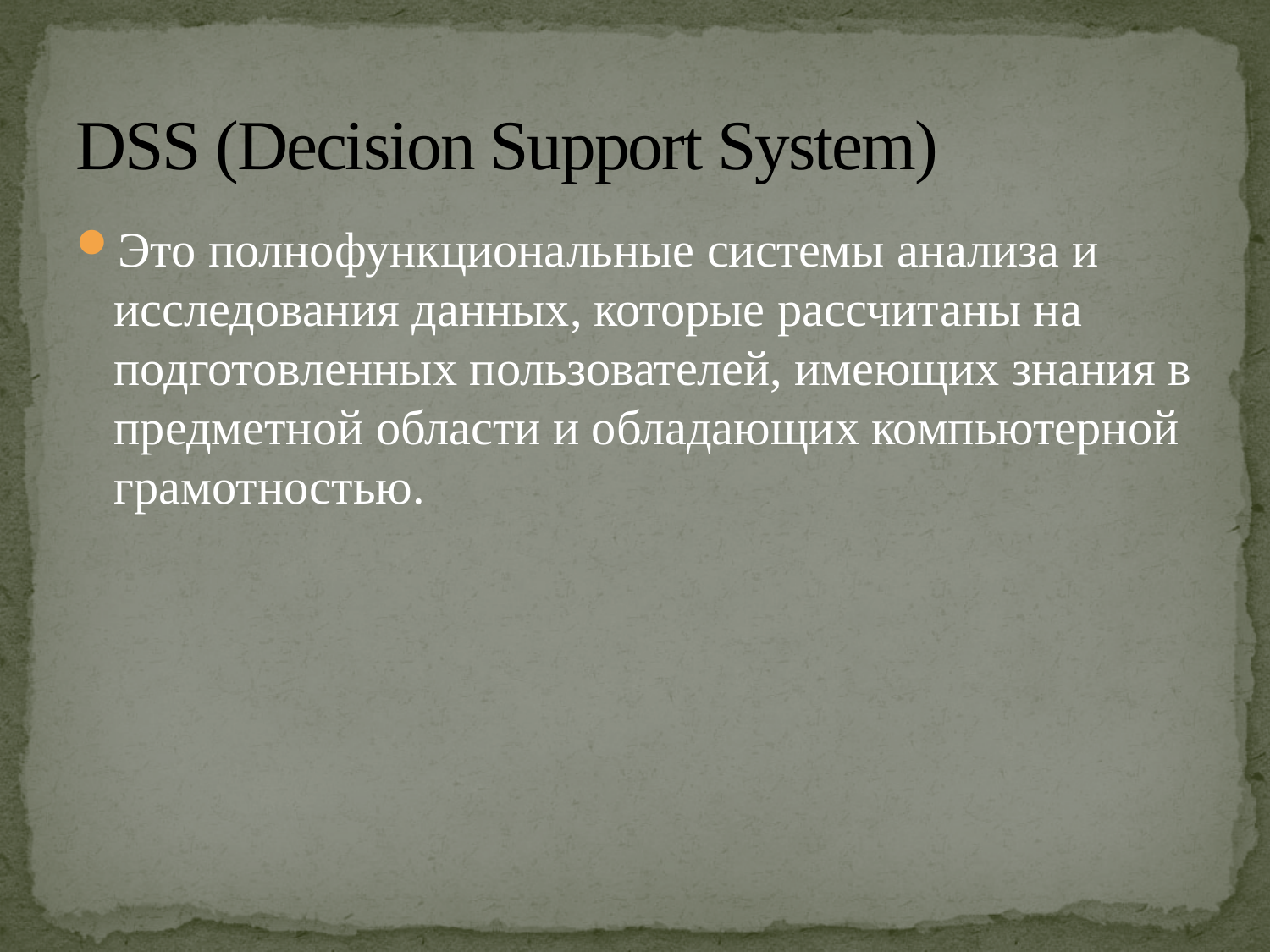

# DSS (Decision Support System)
Это полнофункциональные системы анализа и исследования данных, которые рассчитаны на подготовленных пользователей, имеющих знания в предметной области и обладающих компьютерной грамотностью.